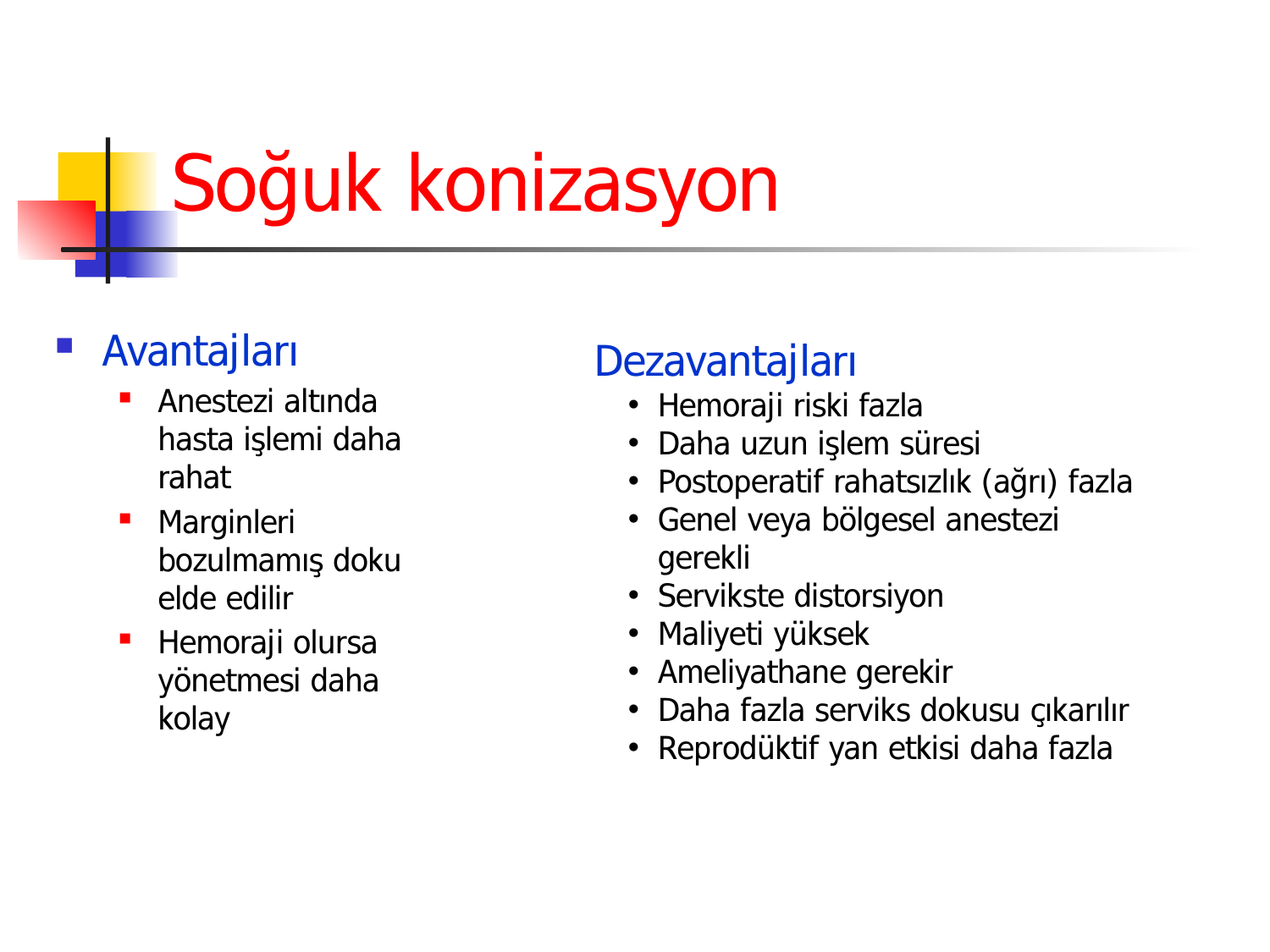

# Soğuk konizasyon
Avantajları
Anestezi altında hasta işlemi daha rahat
Marginleri bozulmamış doku elde edilir
Hemoraji olursa yönetmesi daha kolay
Dezavantajları
Hemoraji riski fazla
Daha uzun işlem süresi
Postoperatif rahatsızlık (ağrı) fazla
Genel veya bölgesel anestezi gerekli
Servikste distorsiyon
Maliyeti yüksek
Ameliyathane gerekir
Daha fazla serviks dokusu çıkarılır
Reprodüktif yan etkisi daha fazla